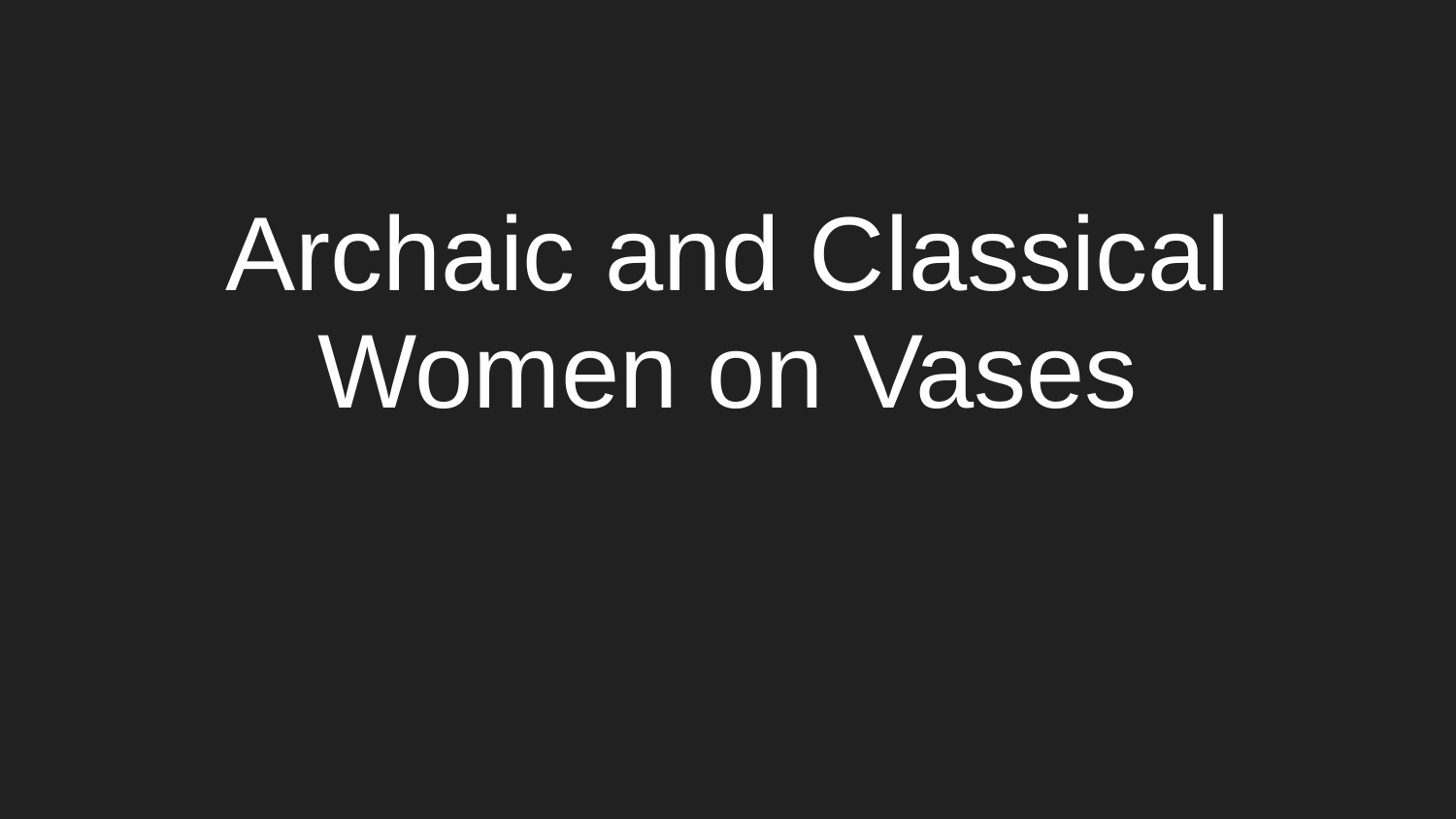

# Archaic and Classical Women on Vases